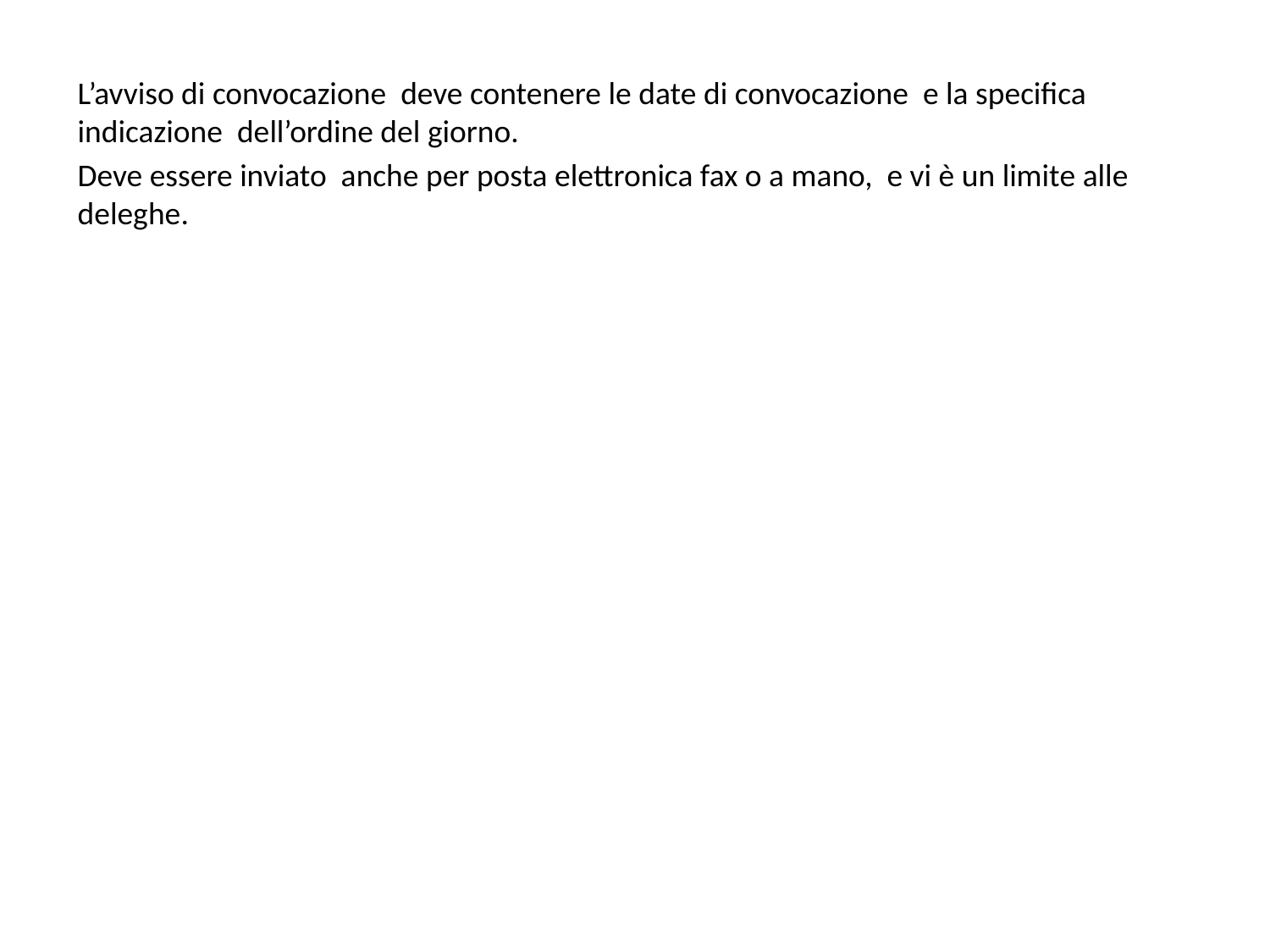

L’avviso di convocazione  deve contenere le date di convocazione  e la specifica indicazione  dell’ordine del giorno.
Deve essere inviato  anche per posta elettronica fax o a mano,  e vi è un limite alle deleghe.